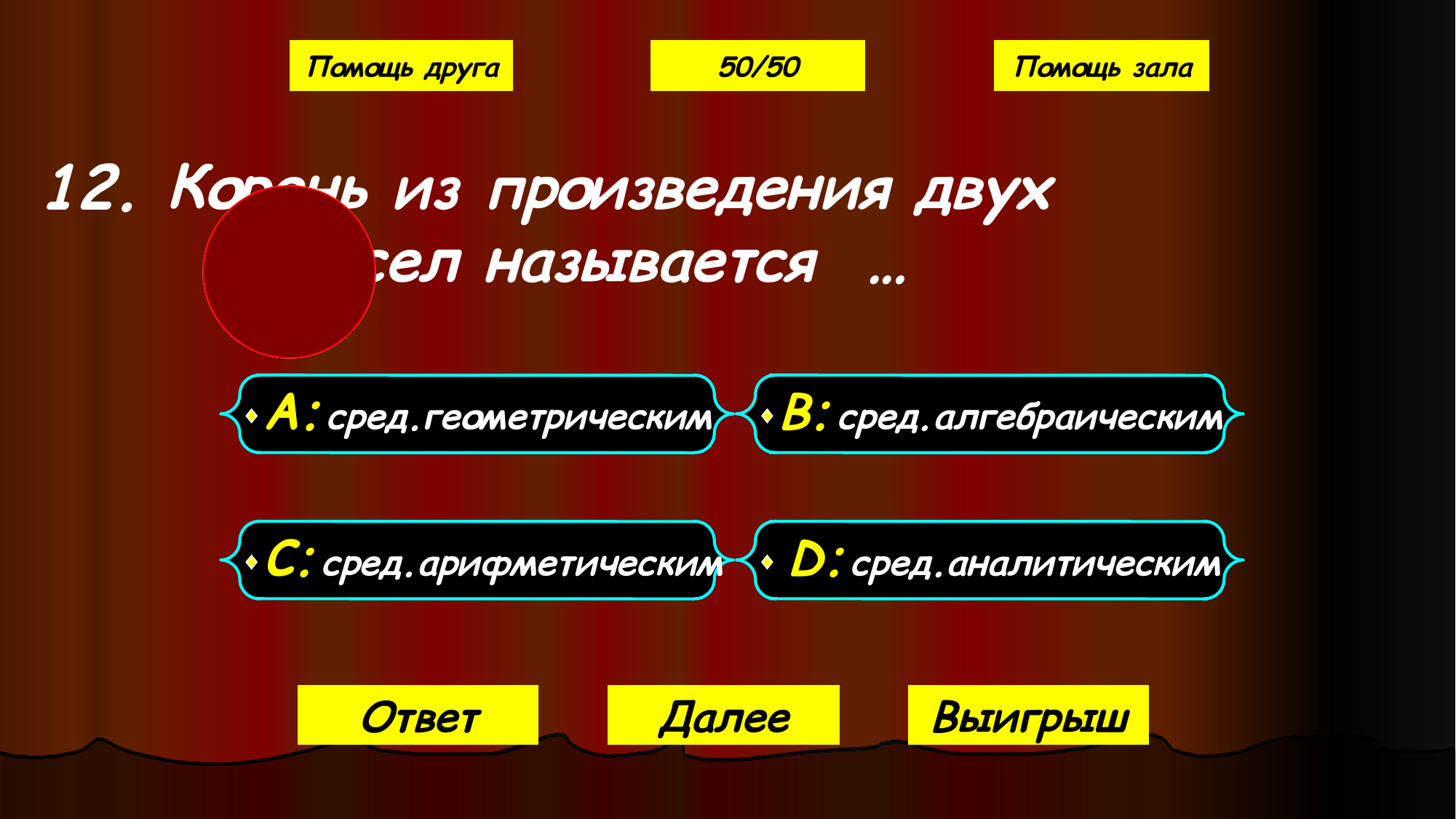

Помощь друга
50/50
Помощь зала
12. Корень из произведения двух чисел называется  …

А: сред.геометрическим
В: сред.алгебраическим

С: сред.арифметическим

D: сред.аналитическим

Ответ
Далее
Выигрыш